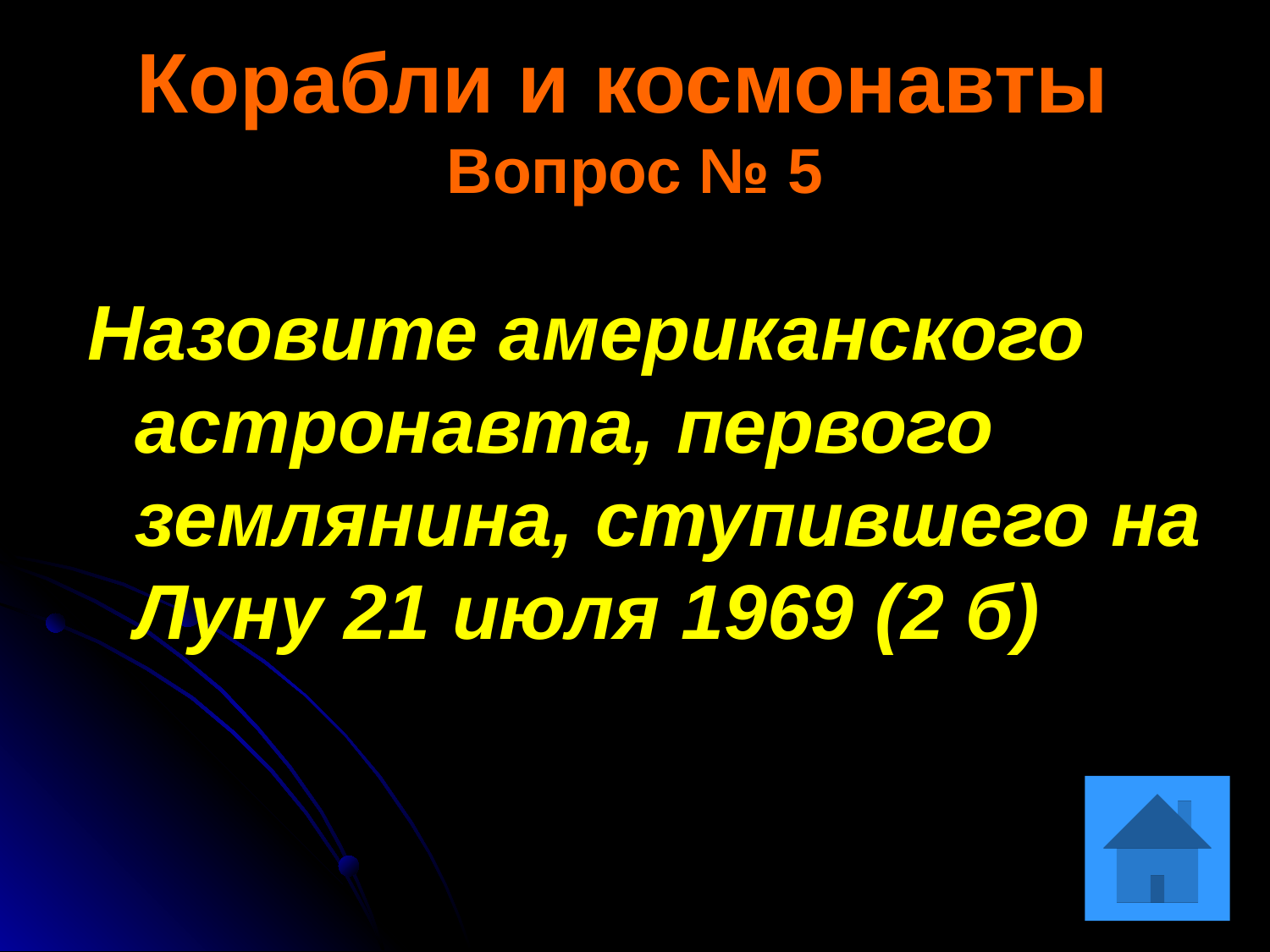

# Корабли и космонавты Вопрос № 5
Назовите американского астронавта, первого землянина, ступившего на Луну 21 июля 1969 (2 б)